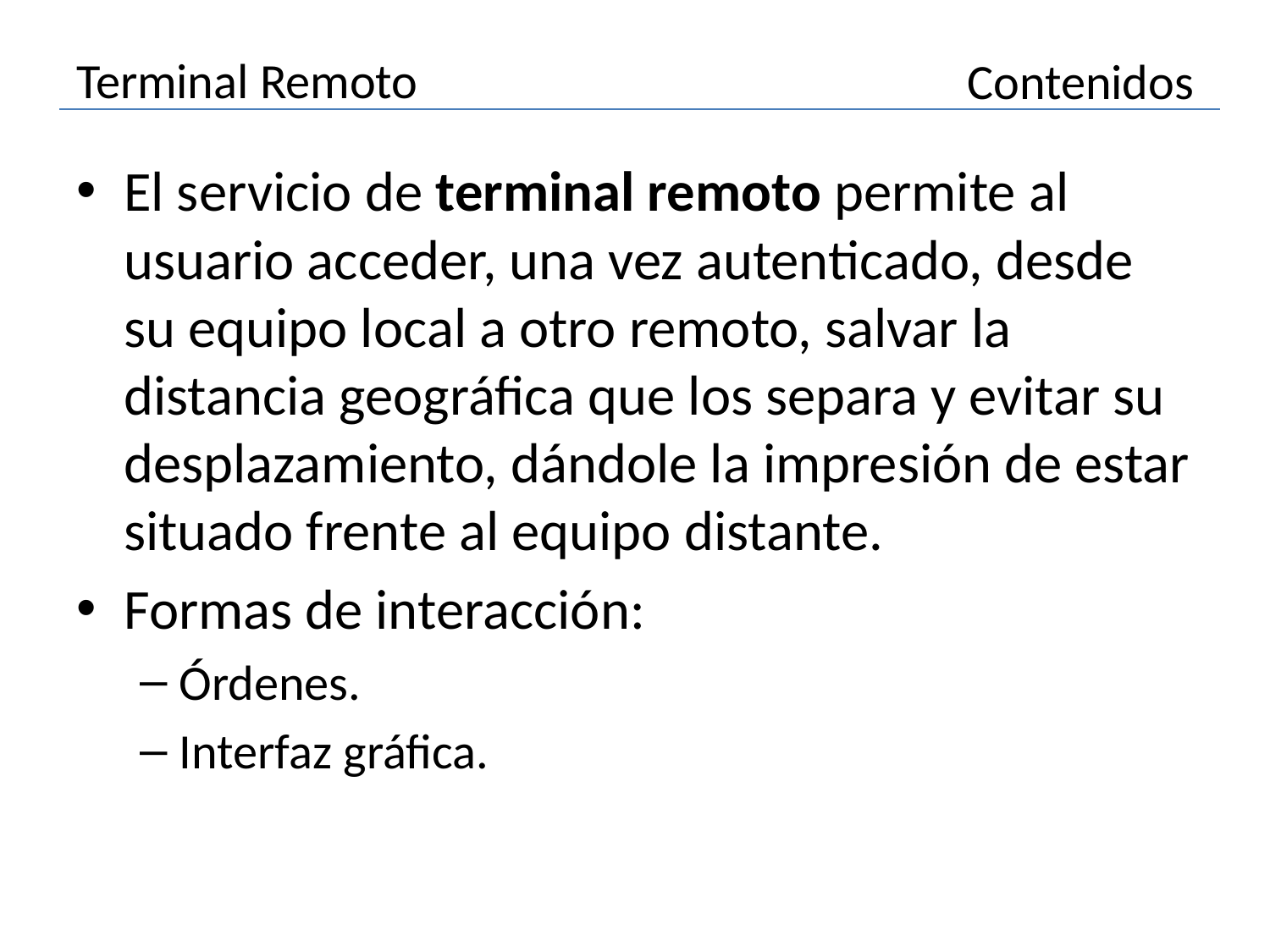

# Terminal Remoto
Contenidos
El servicio de terminal remoto permite al usuario acceder, una vez autenticado, desde su equipo local a otro remoto, salvar la distancia geográfica que los separa y evitar su desplazamiento, dándole la impresión de estar situado frente al equipo distante.
Formas de interacción:
Órdenes.
Interfaz gráfica.